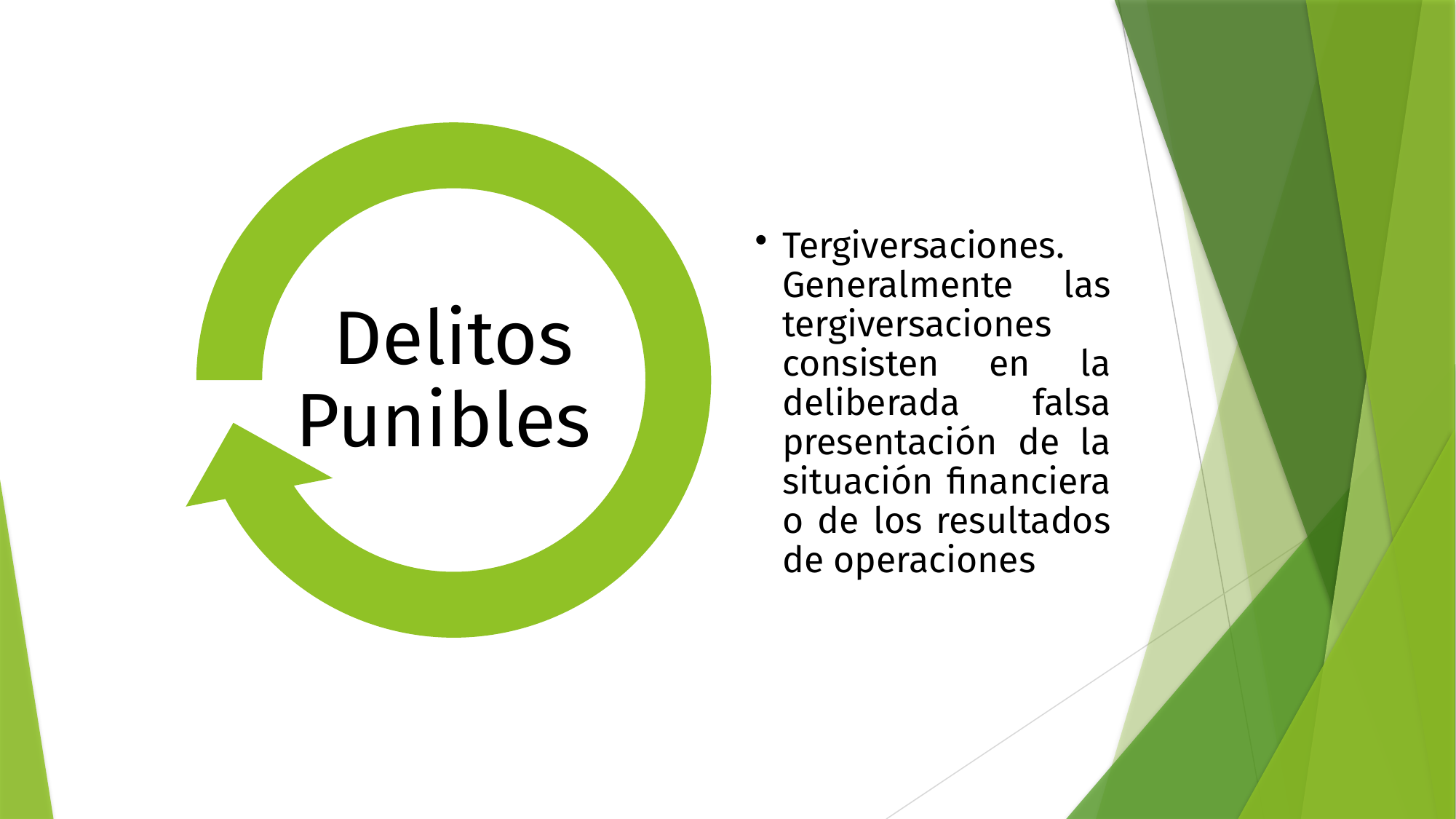

Tergiversaciones. Generalmente las tergiversaciones consisten en la deliberada falsa presentación de la situación financiera o de los resultados de operaciones
Delitos Punibles